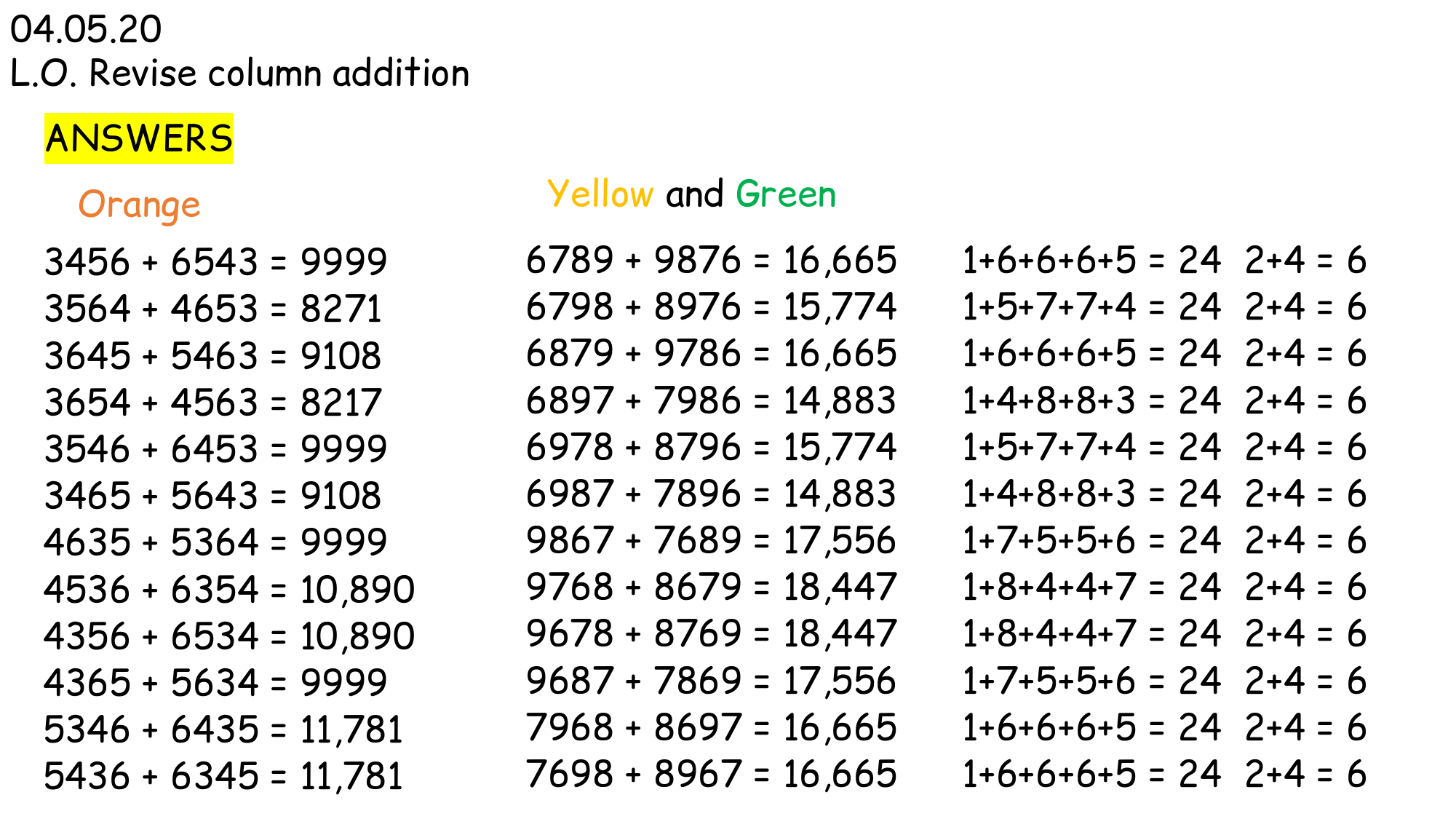

04.05.20
L.O. Revise column addition
ANSWERS
Yellow and Green
Orange
6789 + 9876 = 16,665	1+6+6+6+5 = 24  2+4 = 6
6798 + 8976 = 15,774 	1+5+7+7+4 = 24  2+4 = 6
6879 + 9786 = 16,665	1+6+6+6+5 = 24  2+4 = 6
6897 + 7986 = 14,883	1+4+8+8+3 = 24  2+4 = 6
6978 + 8796 = 15,774	1+5+7+7+4 = 24  2+4 = 6
6987 + 7896 = 14,883	1+4+8+8+3 = 24  2+4 = 6
9867 + 7689 = 17,556	1+7+5+5+6 = 24  2+4 = 6
9768 + 8679 = 18,447	1+8+4+4+7 = 24  2+4 = 6
9678 + 8769 = 18,447	1+8+4+4+7 = 24  2+4 = 6
9687 + 7869 = 17,556	1+7+5+5+6 = 24  2+4 = 6
7968 + 8697 = 16,665	1+6+6+6+5 = 24  2+4 = 6
7698 + 8967 = 16,665	1+6+6+6+5 = 24  2+4 = 6
3456 + 6543 = 9999
3564 + 4653 = 8271
3645 + 5463 = 9108
3654 + 4563 = 8217
3546 + 6453 = 9999
3465 + 5643 = 9108
4635 + 5364 = 9999
4536 + 6354 = 10,890
4356 + 6534 = 10,890
4365 + 5634 = 9999
5346 + 6435 = 11,781
5436 + 6345 = 11,781